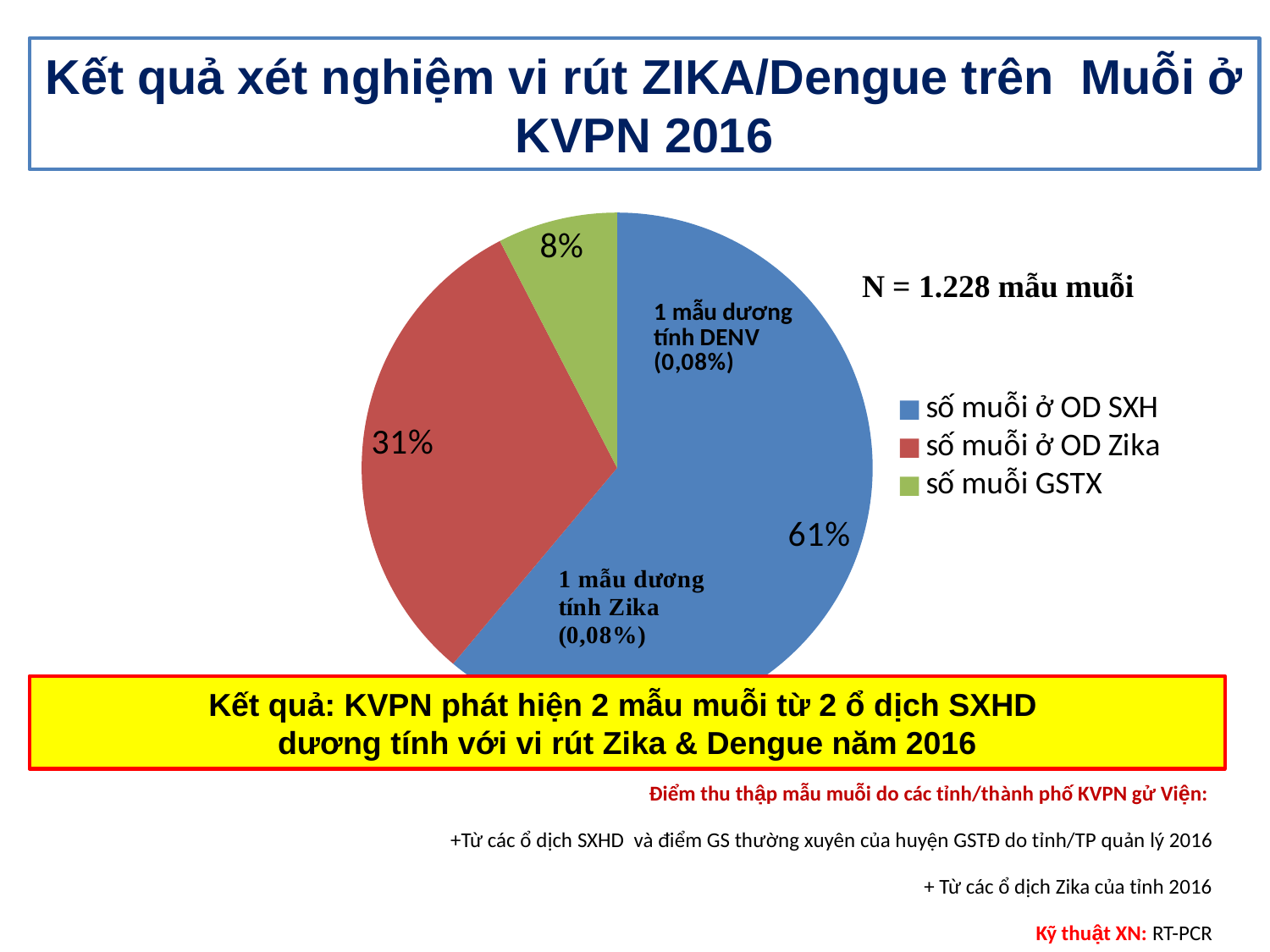

# Kết quả xét nghiệm vi rút ZIKA/Dengue trên  Muỗi ở KVPN 2016

### Chart

| Category |  |
|---|---|
| số muỗi ở OD SXH | 749.0 |
| số muỗi ở OD Zika | 384.0 |
| số muỗi GSTX | 93.0 |
Kết quả: KVPN phát hiện 2 mẫu muỗi từ 2 ổ dịch SXHD
dương tính với vi rút Zika & Dengue năm 2016
Điểm thu thập mẫu muỗi do các tỉnh/thành phố KVPN gử Viện:
+Từ các ổ dịch SXHD  và điểm GS thường xuyên của huyện GSTĐ do tỉnh/TP quản lý 2016
+ Từ các ổ dịch Zika của tỉnh 2016
Kỹ thuật XN: RT-PCR